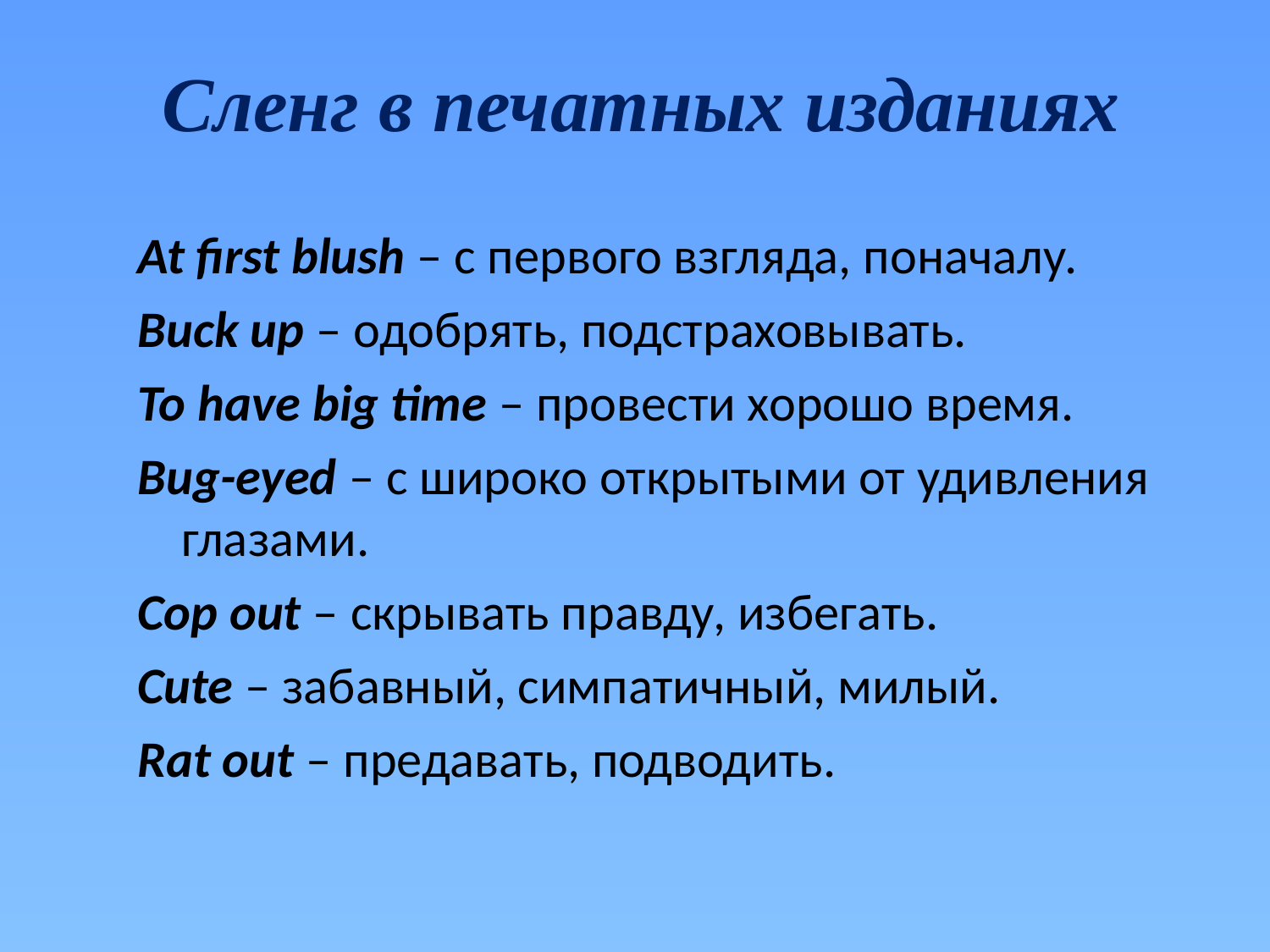

# Сленг в печатных изданиях
12
At first blush – с первого взгляда, поначалу.
Buck up – одобрять, подстраховывать.
To have big time – провести хорошо время.
Bug-eyed – с широко открытыми от удивления глазами.
Cop out – скрывать правду, избегать.
Cute – забавный, симпатичный, милый.
Rat out – предавать, подводить.